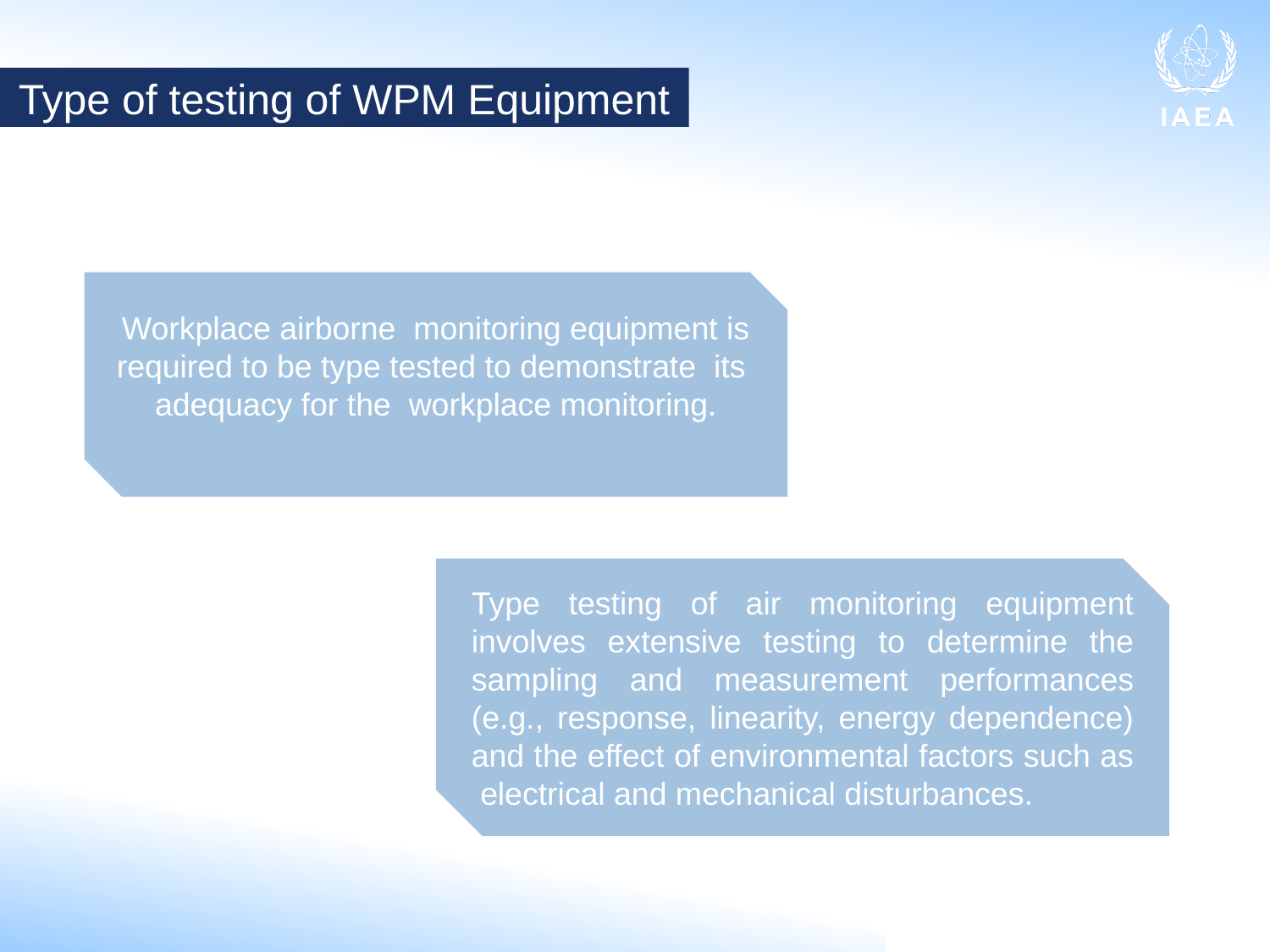

Type of testing of WPM Equipment
Workplace airborne  monitoring equipment is required to be type tested to demonstrate  its  adequacy for the  workplace monitoring.

Type testing of air monitoring equipment involves extensive testing to determine the sampling and measurement performances (e.g., response, linearity, energy dependence) and the effect of environmental factors such as  electrical and mechanical disturbances.